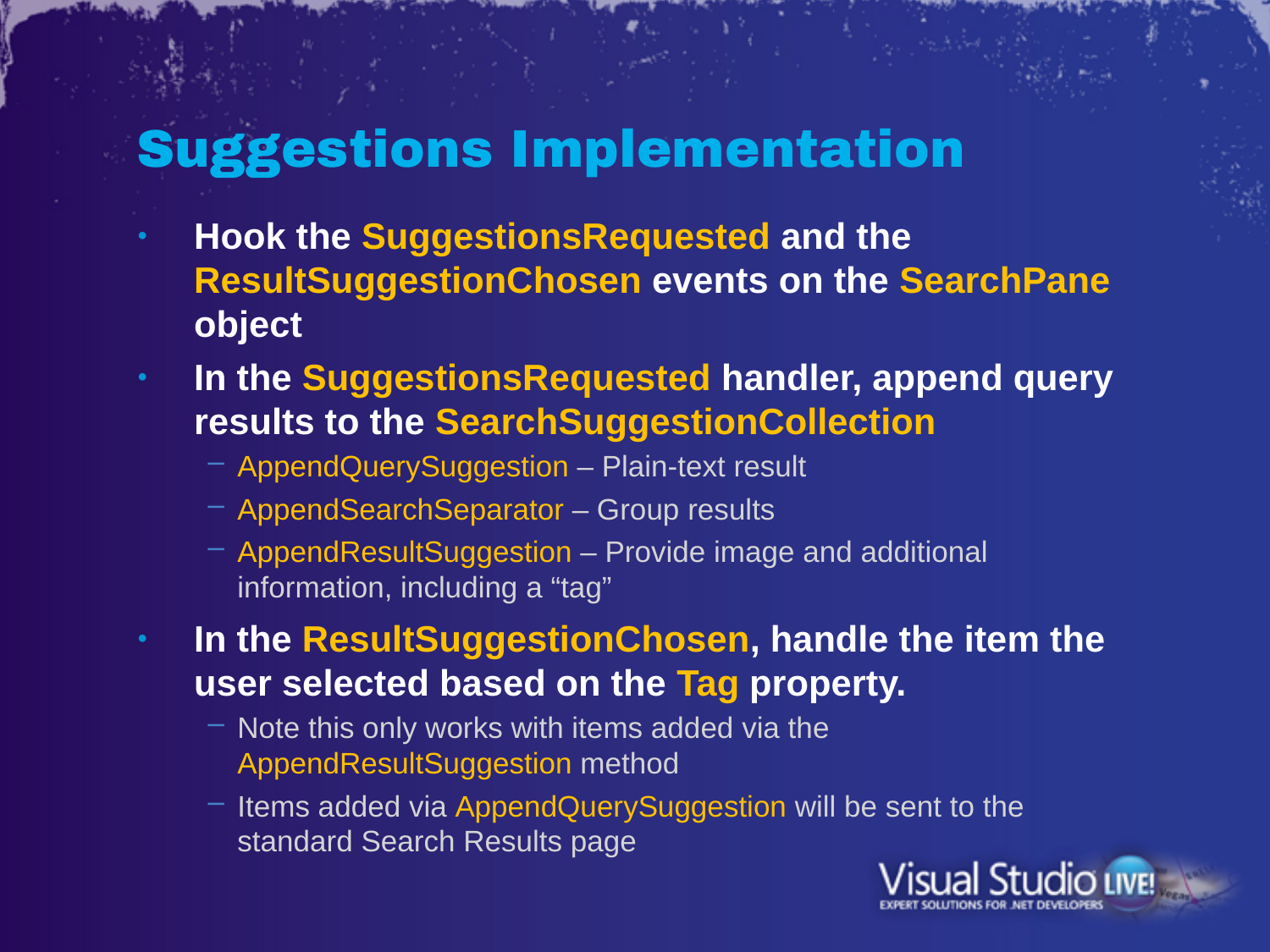

# Suggestions Implementation
Hook the SuggestionsRequested and the ResultSuggestionChosen events on the SearchPane object
In the SuggestionsRequested handler, append query results to the SearchSuggestionCollection
AppendQuerySuggestion – Plain-text result
AppendSearchSeparator – Group results
AppendResultSuggestion – Provide image and additional information, including a “tag”
In the ResultSuggestionChosen, handle the item the user selected based on the Tag property.
Note this only works with items added via the AppendResultSuggestion method
Items added via AppendQuerySuggestion will be sent to the standard Search Results page